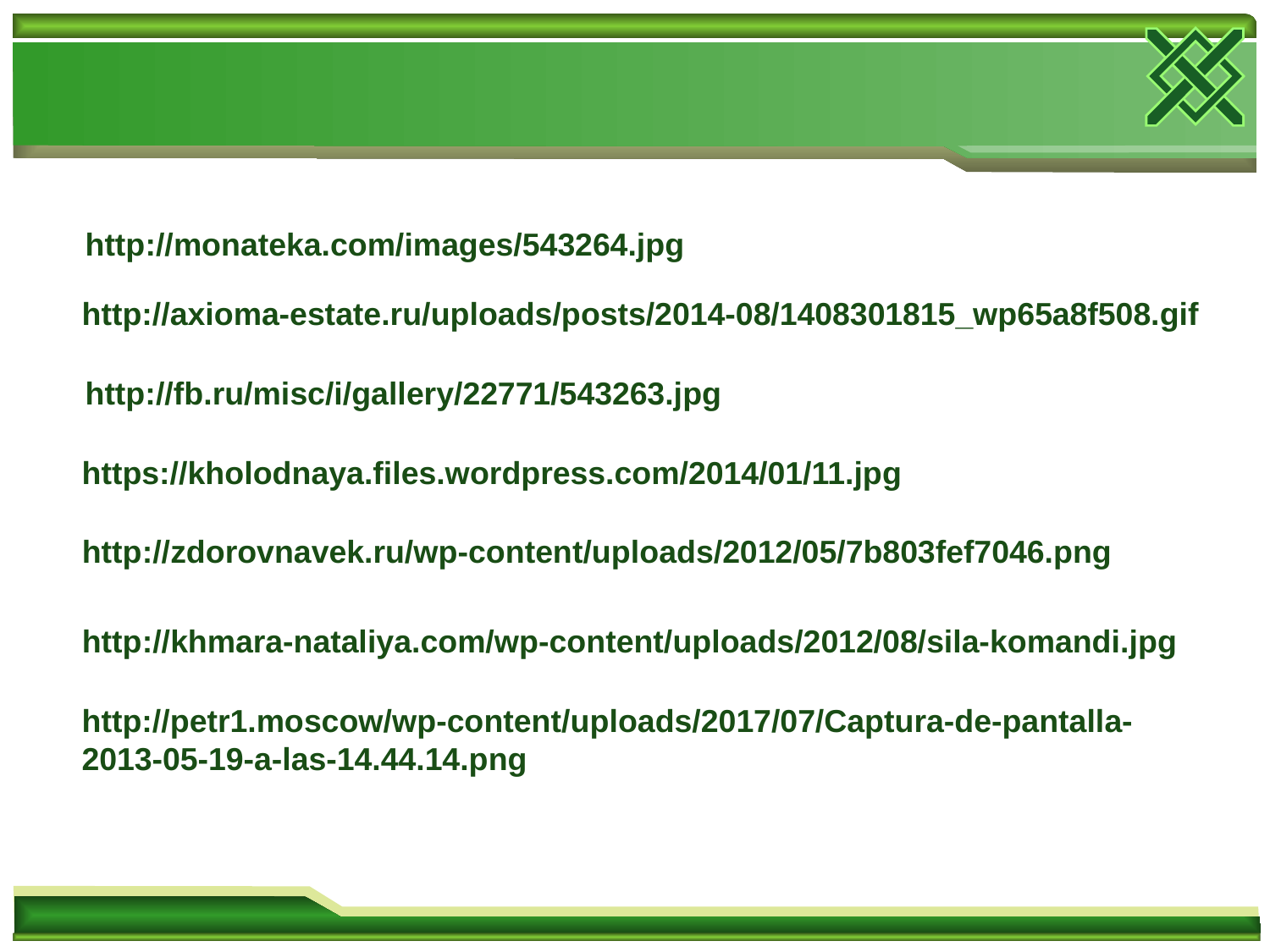

http://monateka.com/images/543264.jpg
http://axioma-estate.ru/uploads/posts/2014-08/1408301815_wp65a8f508.gif
http://fb.ru/misc/i/gallery/22771/543263.jpg
https://kholodnaya.files.wordpress.com/2014/01/11.jpg
http://zdorovnavek.ru/wp-content/uploads/2012/05/7b803fef7046.png
http://khmara-nataliya.com/wp-content/uploads/2012/08/sila-komandi.jpg
http://petr1.moscow/wp-content/uploads/2017/07/Captura-de-pantalla-2013-05-19-a-las-14.44.14.png